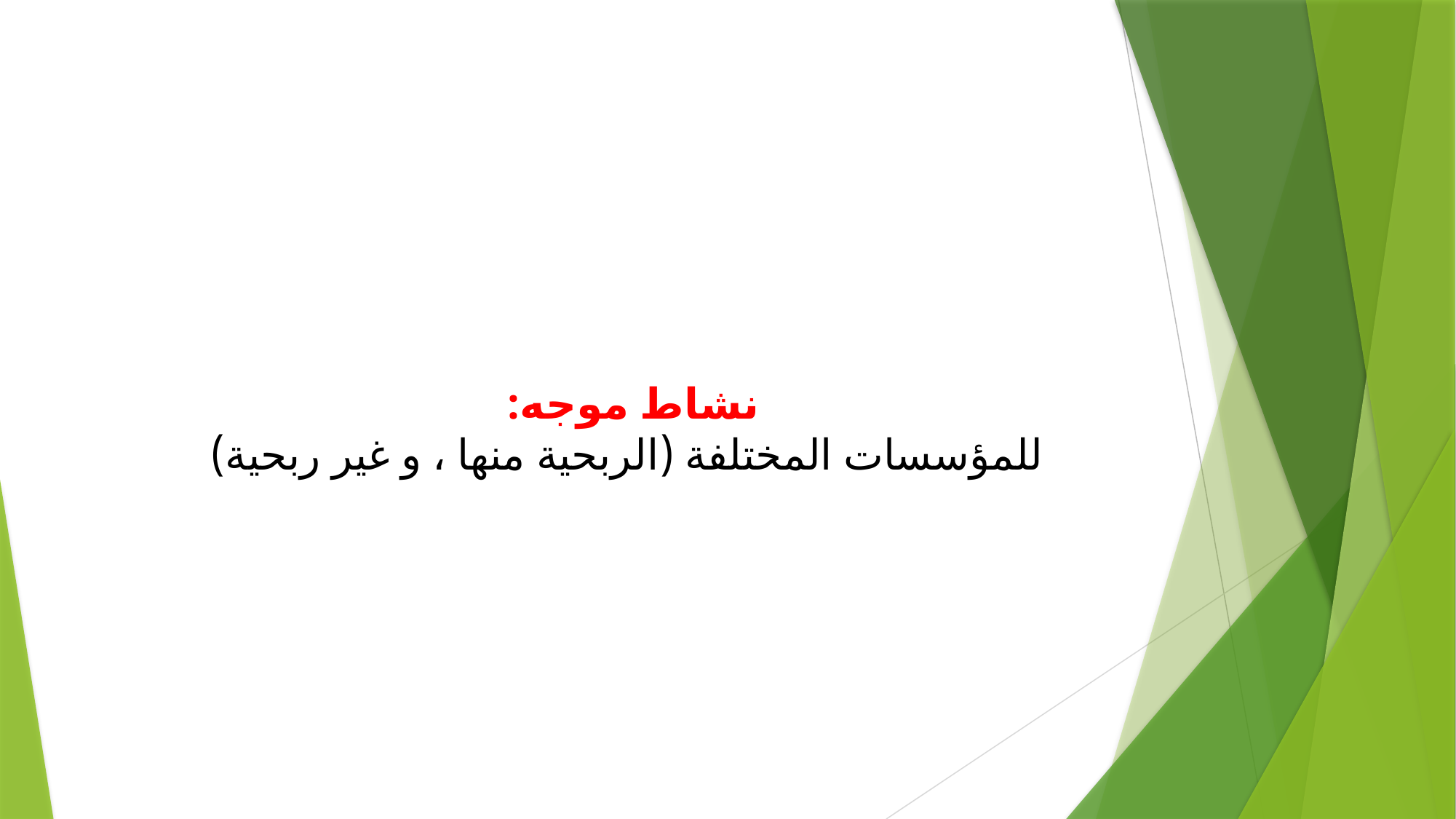

نشاط موجه:
للمؤسسات المختلفة (الربحية منها ، و غير ربحية)